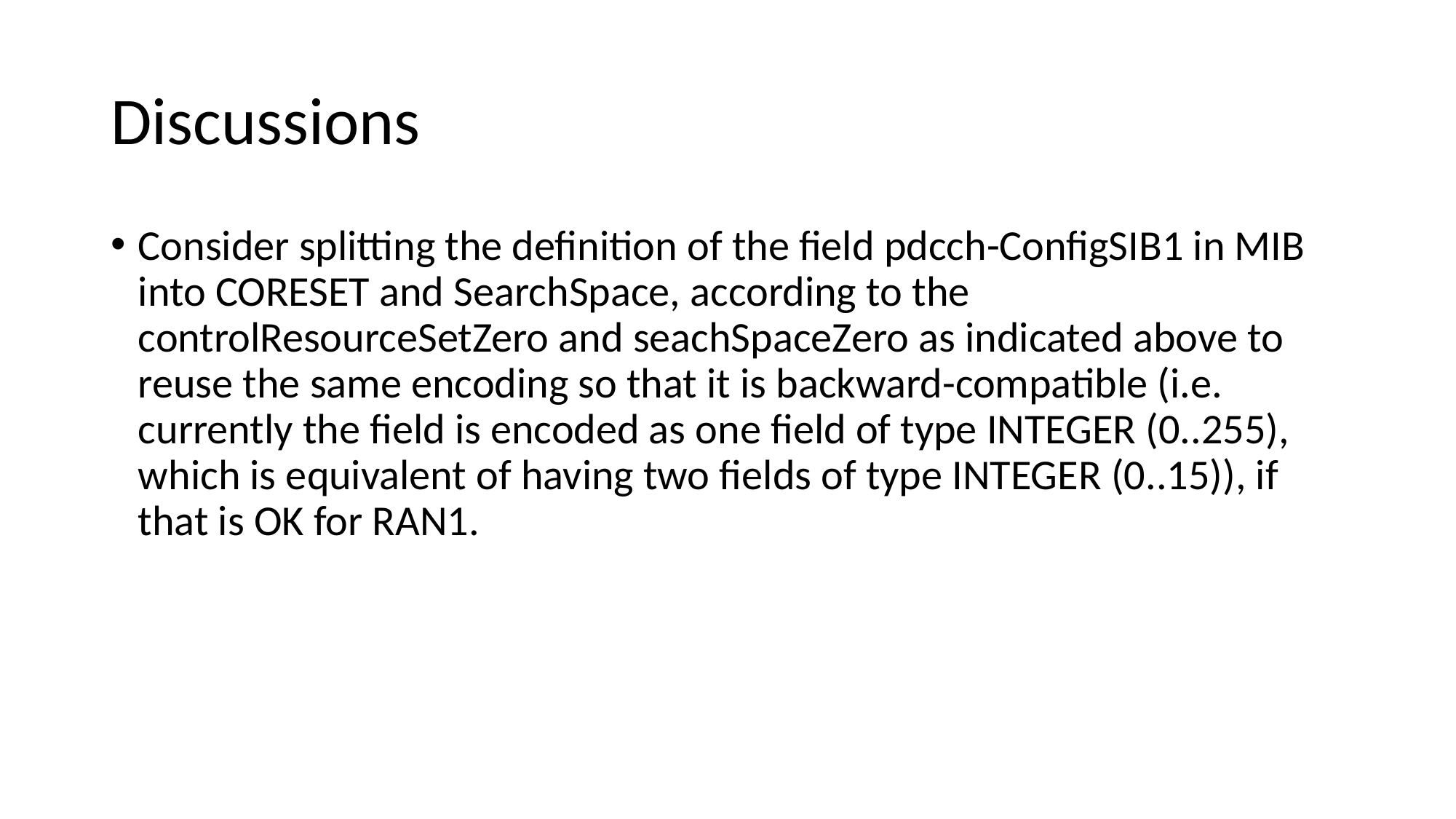

# Discussions
Consider splitting the definition of the field pdcch-ConfigSIB1 in MIB into CORESET and SearchSpace, according to the controlResourceSetZero and seachSpaceZero as indicated above to reuse the same encoding so that it is backward-compatible (i.e. currently the field is encoded as one field of type INTEGER (0..255), which is equivalent of having two fields of type INTEGER (0..15)), if that is OK for RAN1.